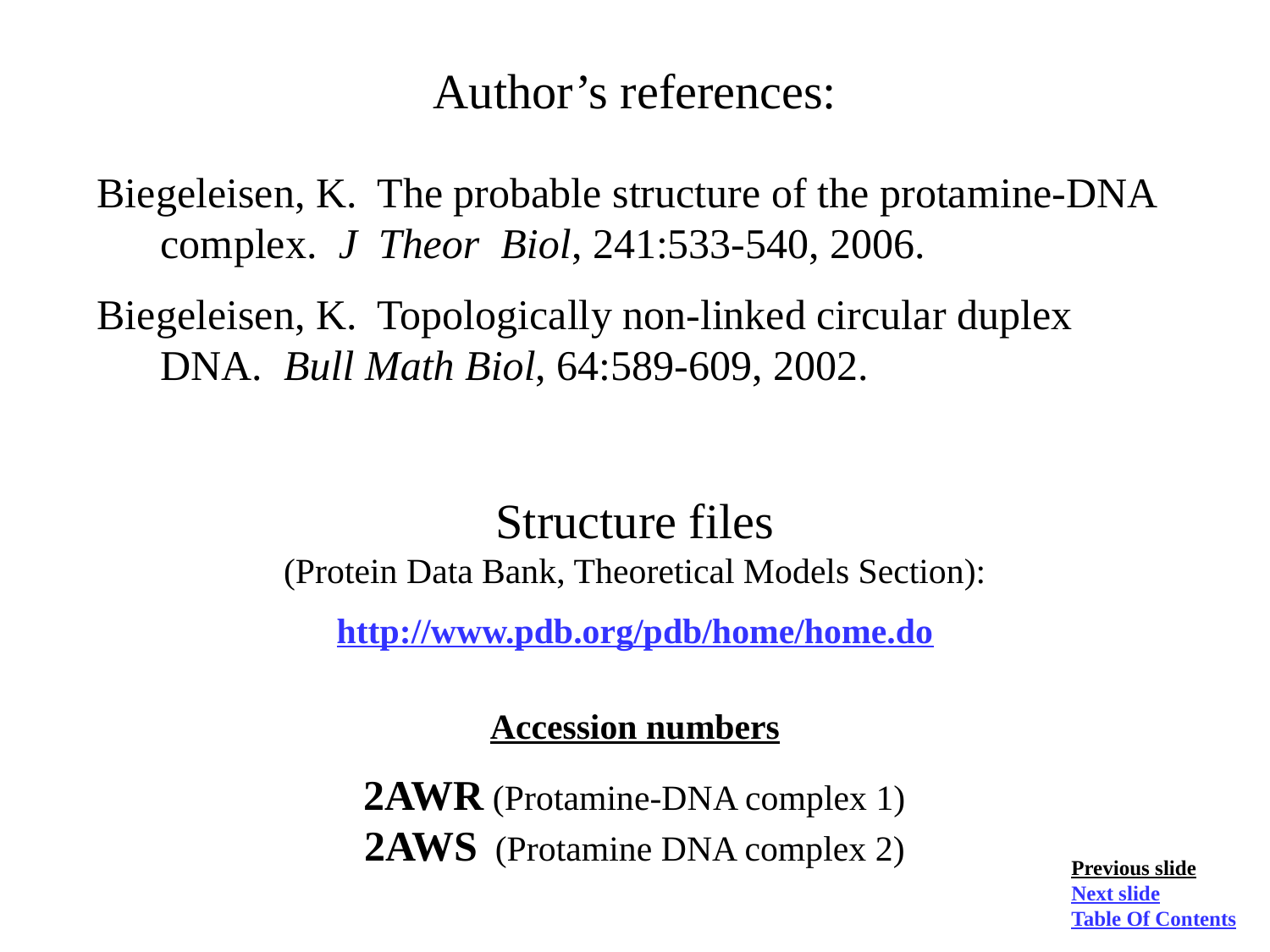

Author’s references:
Biegeleisen, K.  The probable structure of the protamine-DNA complex.  J  Theor  Biol, 241:533-540, 2006.
Biegeleisen, K.  Topologically non-linked circular duplex DNA.  Bull Math Biol, 64:589-609, 2002.
Structure files
(Protein Data Bank, Theoretical Models Section):
http://www.pdb.org/pdb/home/home.do

Accession numbers
2AWR (Protamine-DNA complex 1)
2AWS  (Protamine DNA complex 2)
Previous slide
Next slide
Table Of Contents